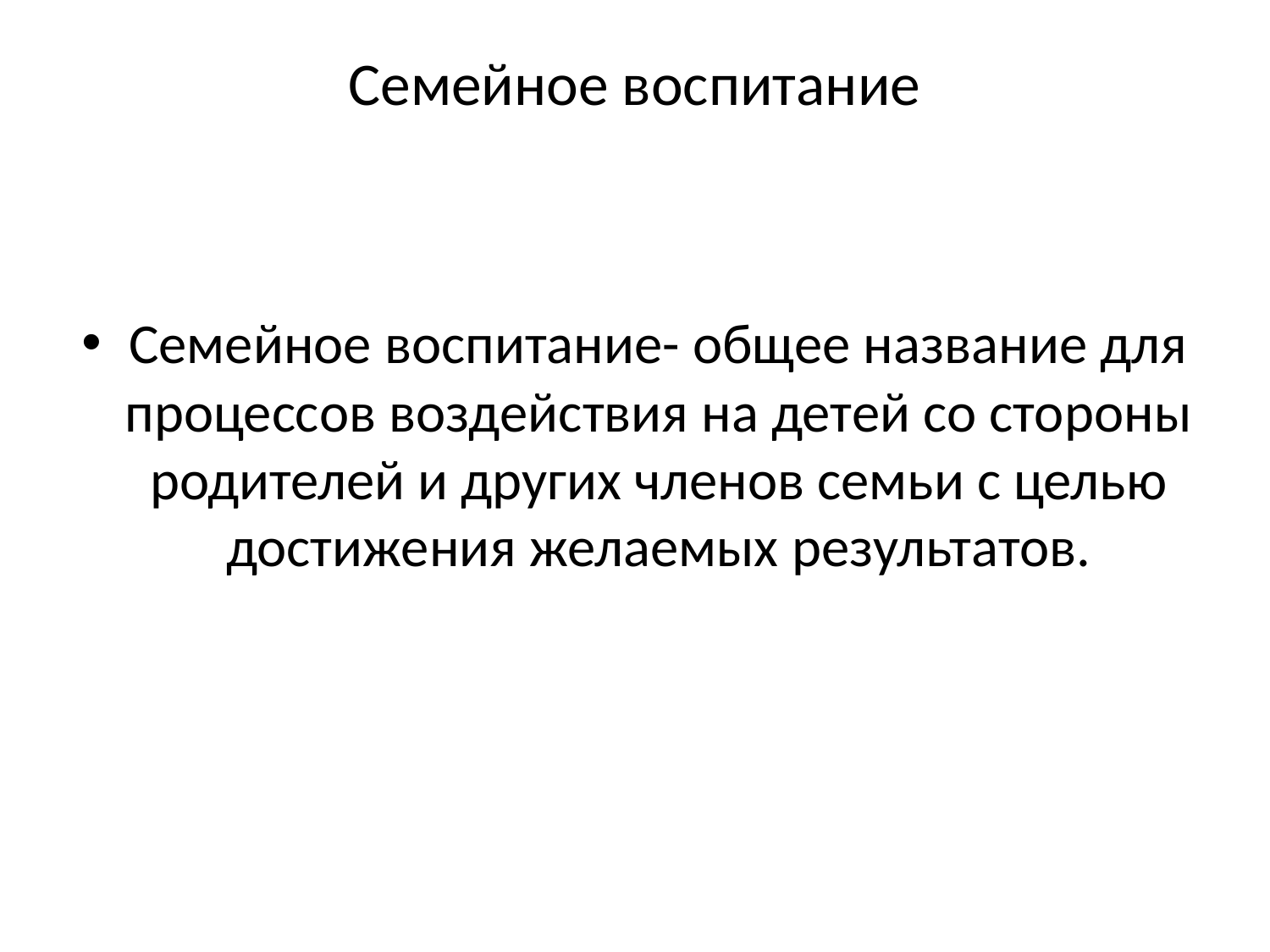

# Семейное воспитание

Семейное воспитание- общее название для процессов воздействия на детей со стороны родителей и других членов семьи с целью достижения желаемых результатов.